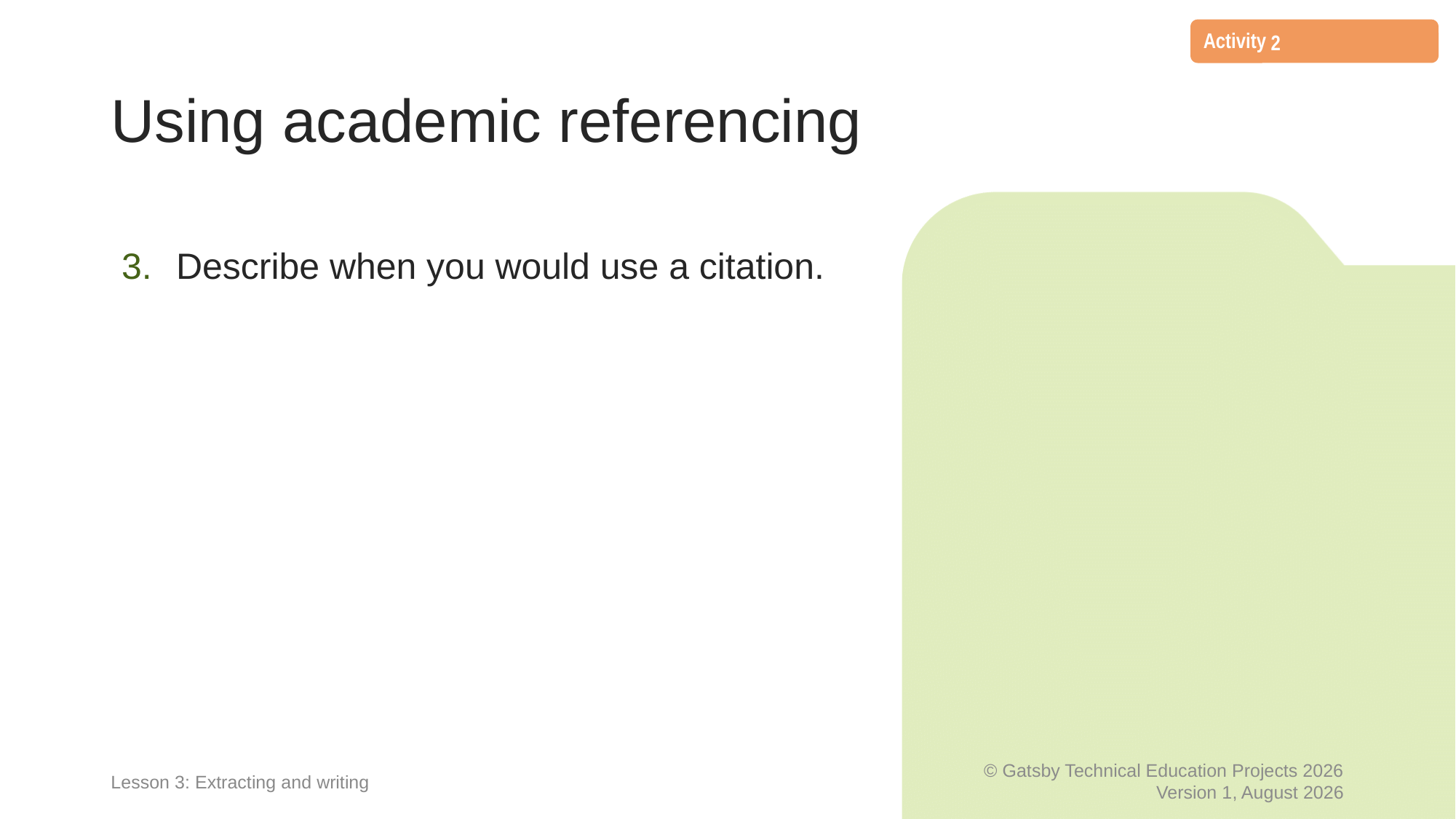

2
# Using academic referencing
Describe when you would use a citation.
Lesson 3: Extracting and writing